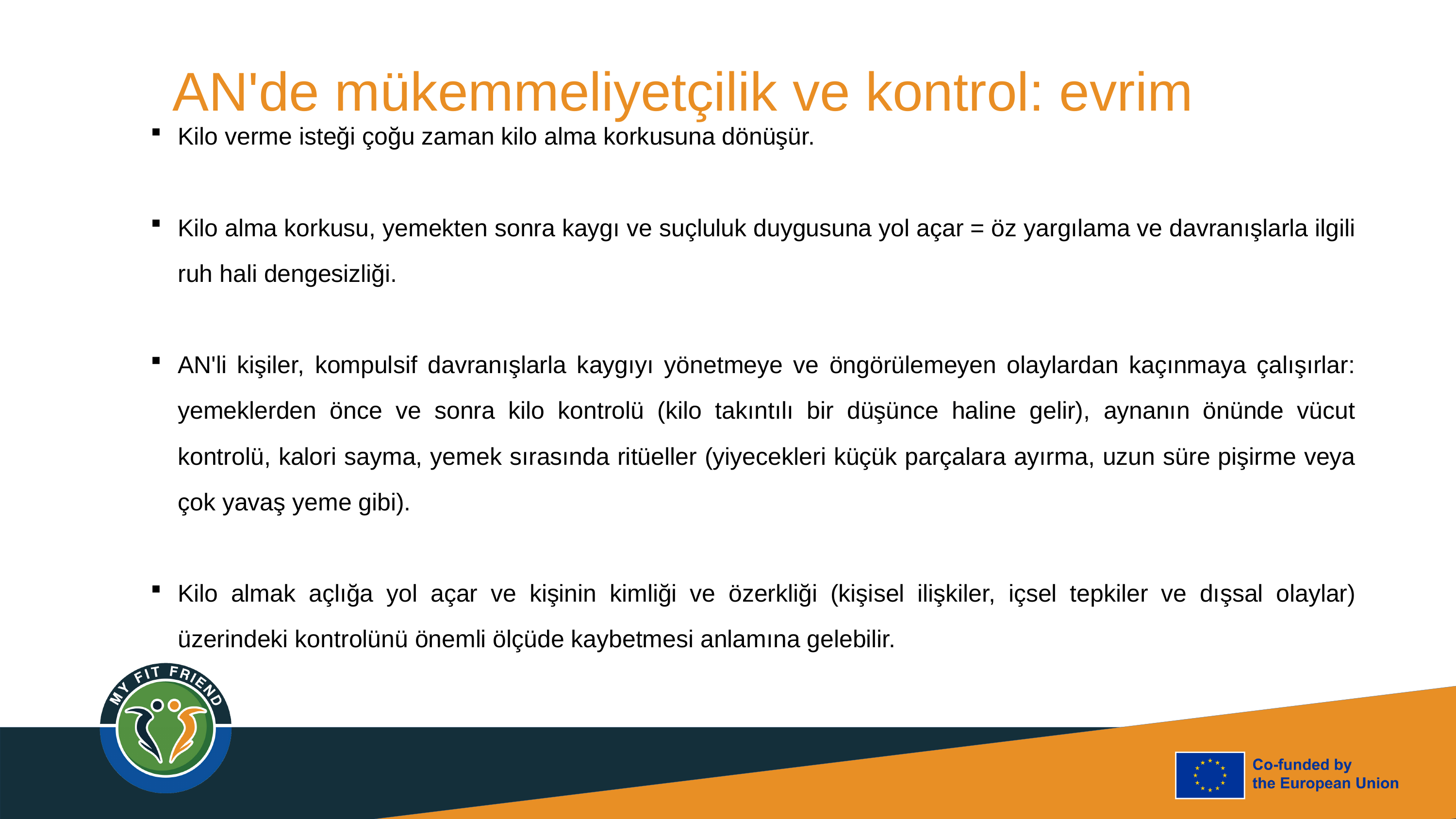

AN'de mükemmeliyetçilik ve kontrol: evrim

Kilo verme isteği çoğu zaman kilo alma korkusuna dönüşür.

Kilo alma korkusu, yemekten sonra kaygı ve suçluluk duygusuna yol açar = öz yargılama ve davranışlarla ilgili ruh hali dengesizliği.

AN'li kişiler, kompulsif davranışlarla kaygıyı yönetmeye ve öngörülemeyen olaylardan kaçınmaya çalışırlar: yemeklerden önce ve sonra kilo kontrolü (kilo takıntılı bir düşünce haline gelir), aynanın önünde vücut kontrolü, kalori sayma, yemek sırasında ritüeller (yiyecekleri küçük parçalara ayırma, uzun süre pişirme veya çok yavaş yeme gibi).

Kilo almak açlığa yol açar ve kişinin kimliği ve özerkliği (kişisel ilişkiler, içsel tepkiler ve dışsal olaylar) üzerindeki kontrolünü önemli ölçüde kaybetmesi anlamına gelebilir.